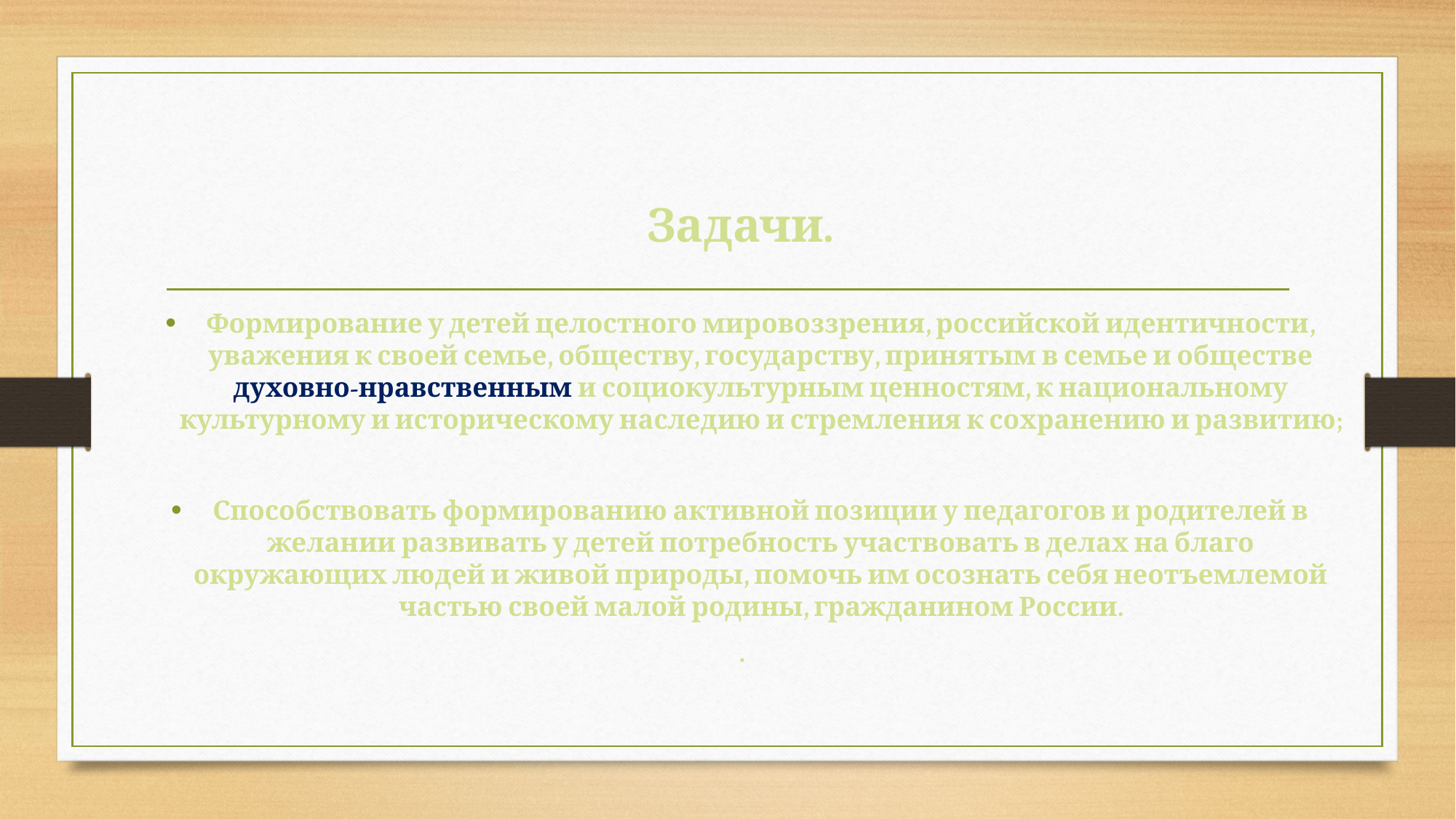

Задачи.

Формирование у детей целостного мировоззрения, российской идентичности, уважения к своей семье, обществу, государству, принятым в семье и обществе духовно-нравственным и социокультурным ценностям, к национальному культурному и историческому наследию и стремления к сохранению и развитию;

Способствовать формированию активной позиции у педагогов и родителей в желании развивать у детей потребность участвовать в делах на благо окружающих людей и живой природы, помочь им осознать себя неотъемлемой частью своей малой родины, гражданином России.
.